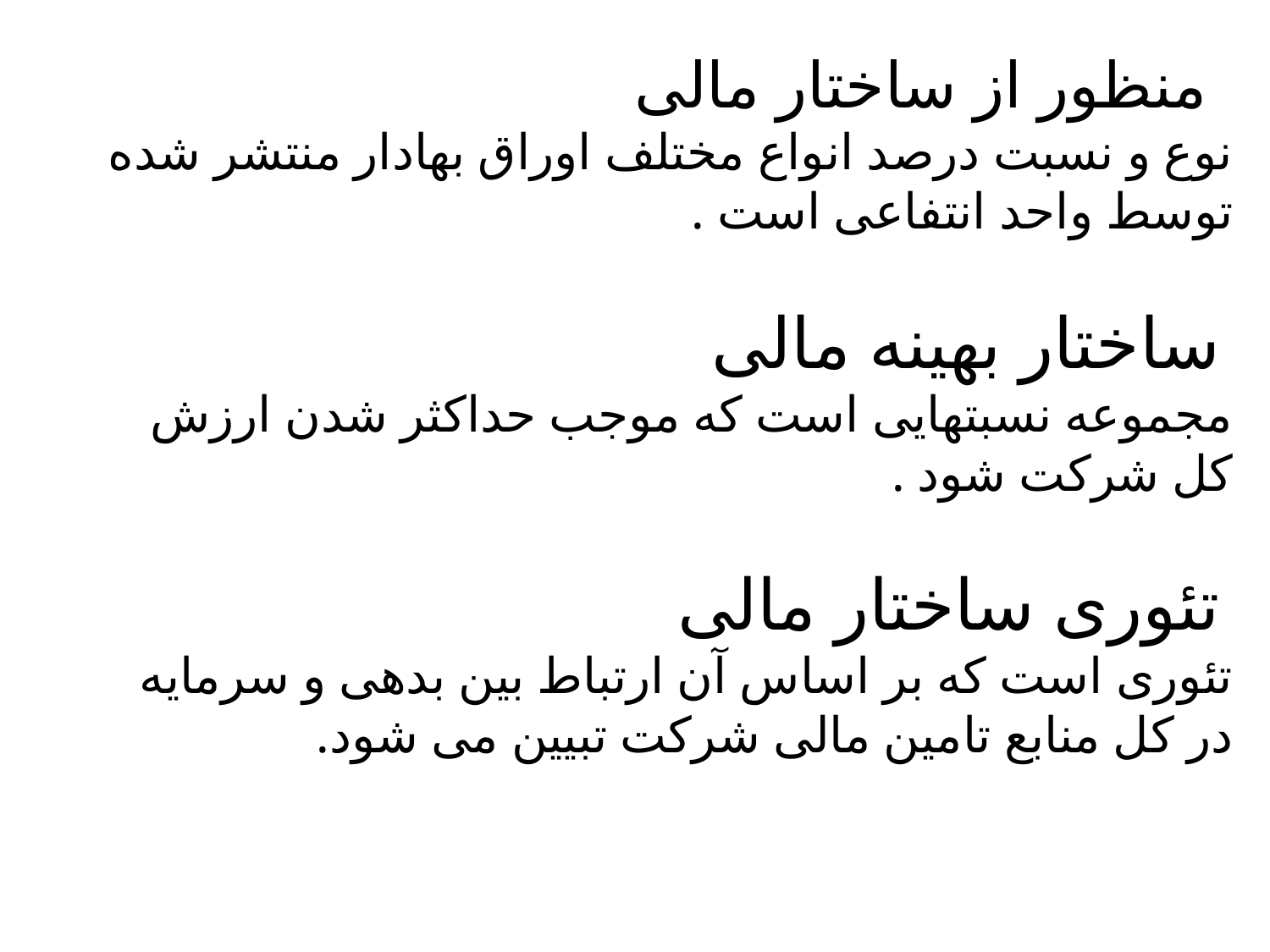

# منظور از ساختار مالی نوع و نسبت درصد انواع مختلف اوراق بهادار منتشر شده توسط واحد انتفاعی است . ساختار بهینه مالی مجموعه نسبتهایی است که موجب حداکثر شدن ارزش کل شرکت شود . تئوری ساختار مالی تئوری است که بر اساس آن ارتباط بین بدهی و سرمایه در کل منابع تامین مالی شرکت تبیین می شود.